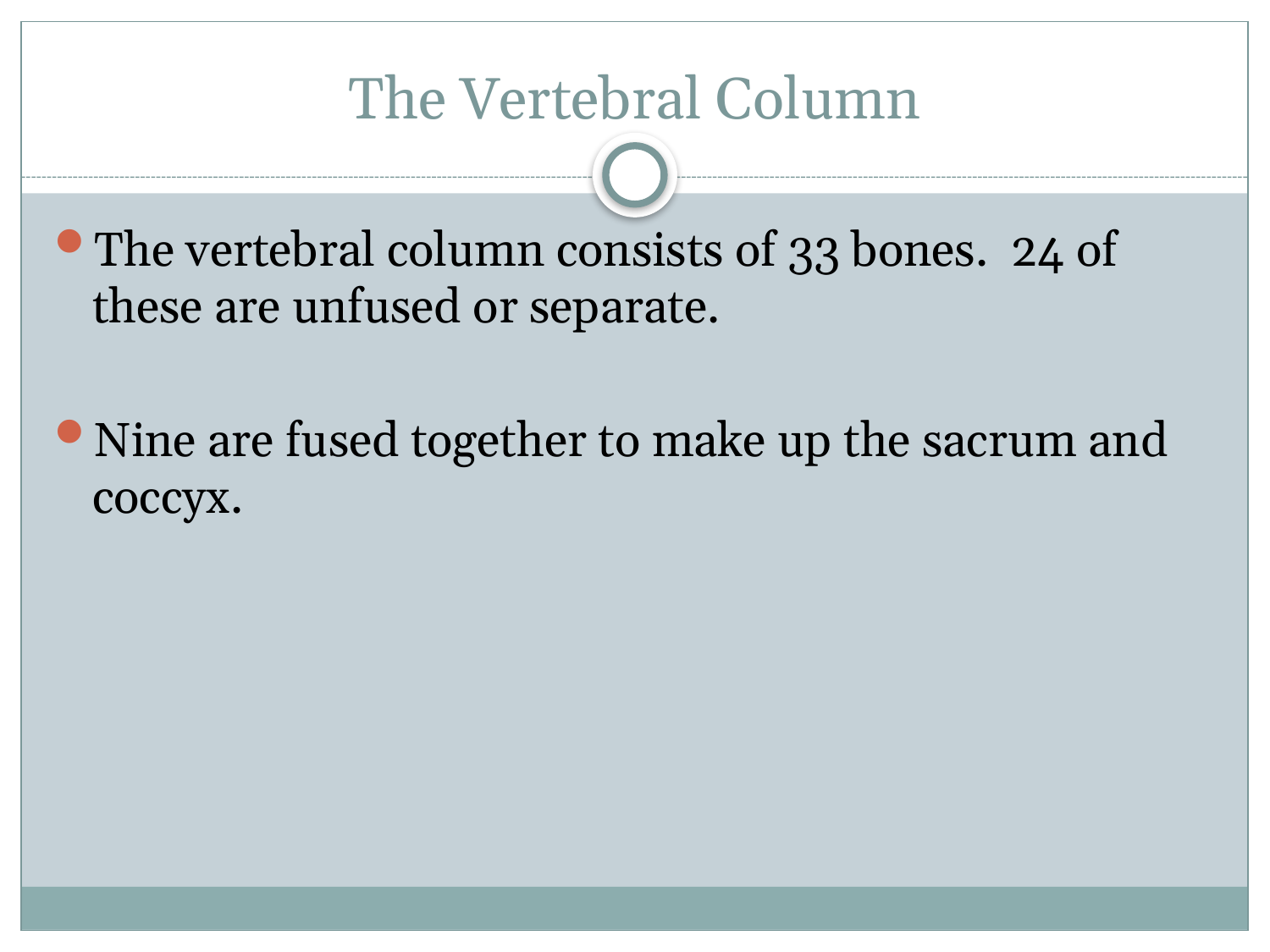

# The Vertebral Column
The vertebral column consists of 33 bones.  24 of these are unfused or separate.

Nine are fused together to make up the sacrum and coccyx.